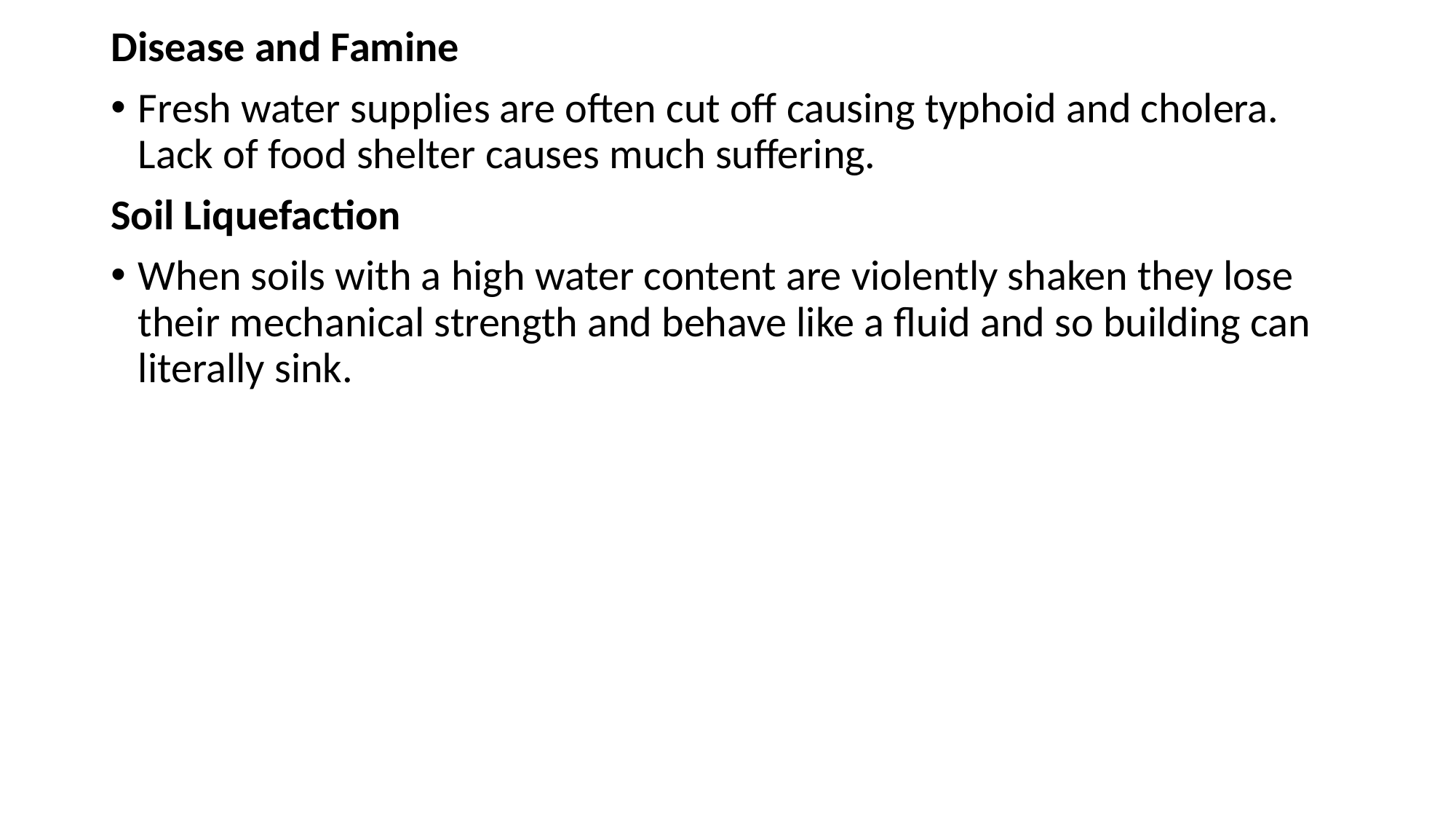

Disease and Famine
Fresh water supplies are often cut off causing typhoid and cholera. Lack of food shelter causes much suffering.
Soil Liquefaction
When soils with a high water content are violently shaken they lose their mechanical strength and behave like a fluid and so building can literally sink.